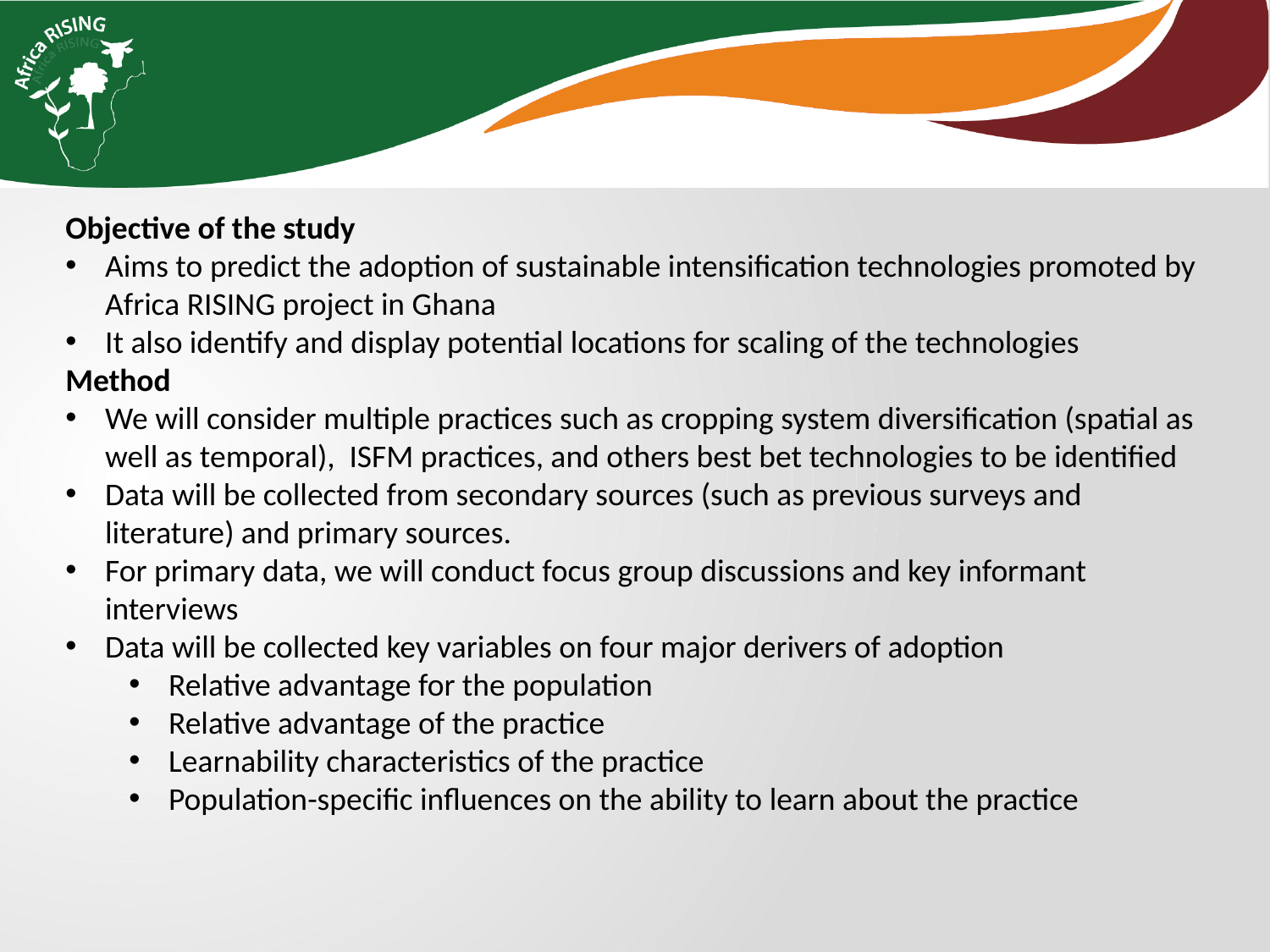

Objective of the study
Aims to predict the adoption of sustainable intensification technologies promoted by Africa RISING project in Ghana
It also identify and display potential locations for scaling of the technologies
Method
We will consider multiple practices such as cropping system diversification (spatial as well as temporal),  ISFM practices, and others best bet technologies to be identified
Data will be collected from secondary sources (such as previous surveys and literature) and primary sources.
For primary data, we will conduct focus group discussions and key informant interviews
Data will be collected key variables on four major derivers of adoption
Relative advantage for the population
Relative advantage of the practice
Learnability characteristics of the practice
Population-specific influences on the ability to learn about the practice